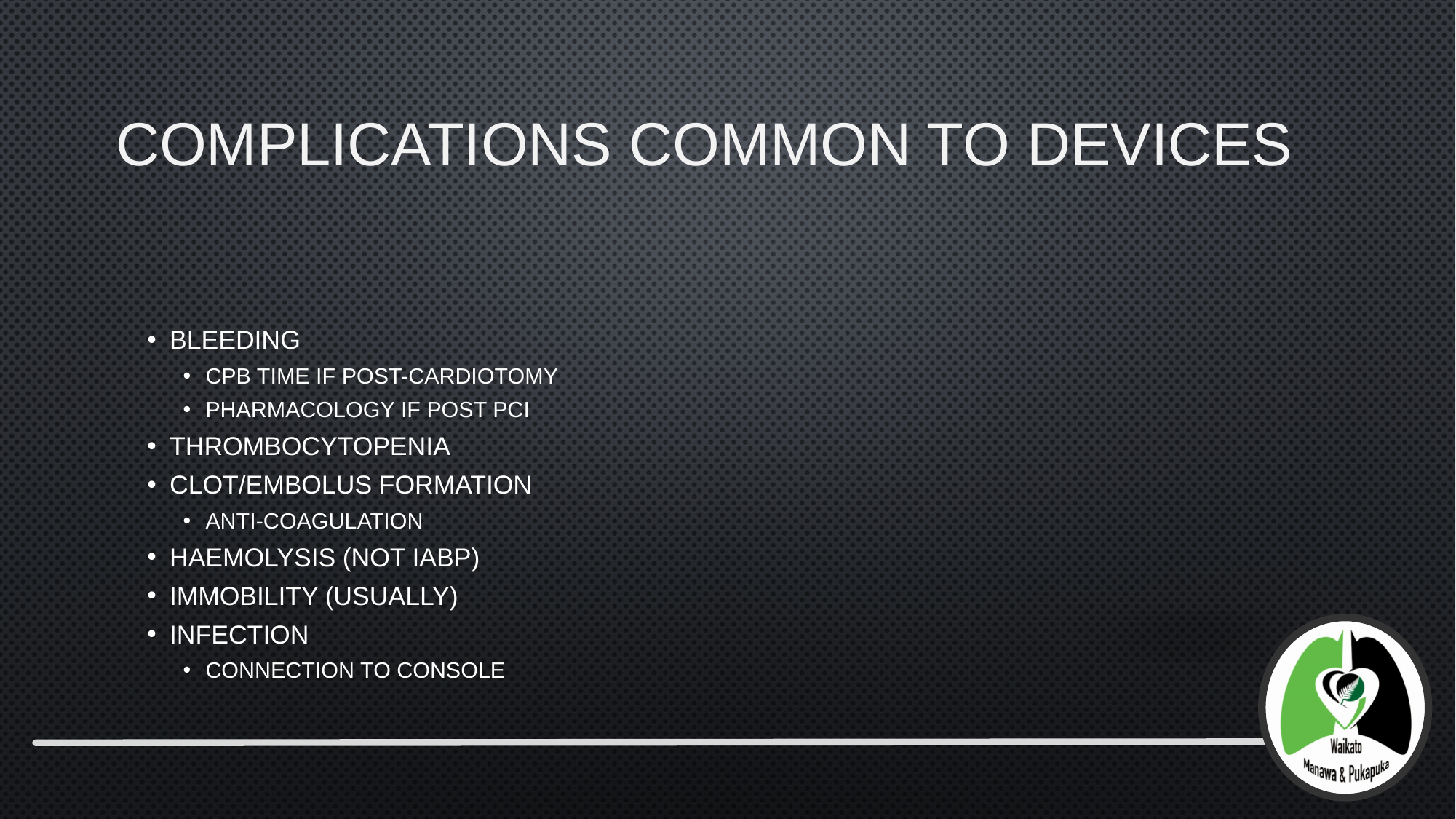

# Complications common to devices
Bleeding
CPB time if post-cardiotomy
Pharmacology if post PCI
Thrombocytopenia
Clot/embolus formation
Anti-coagulation
Haemolysis (not IABP)
Immobility (usually)
Infection
Connection to console